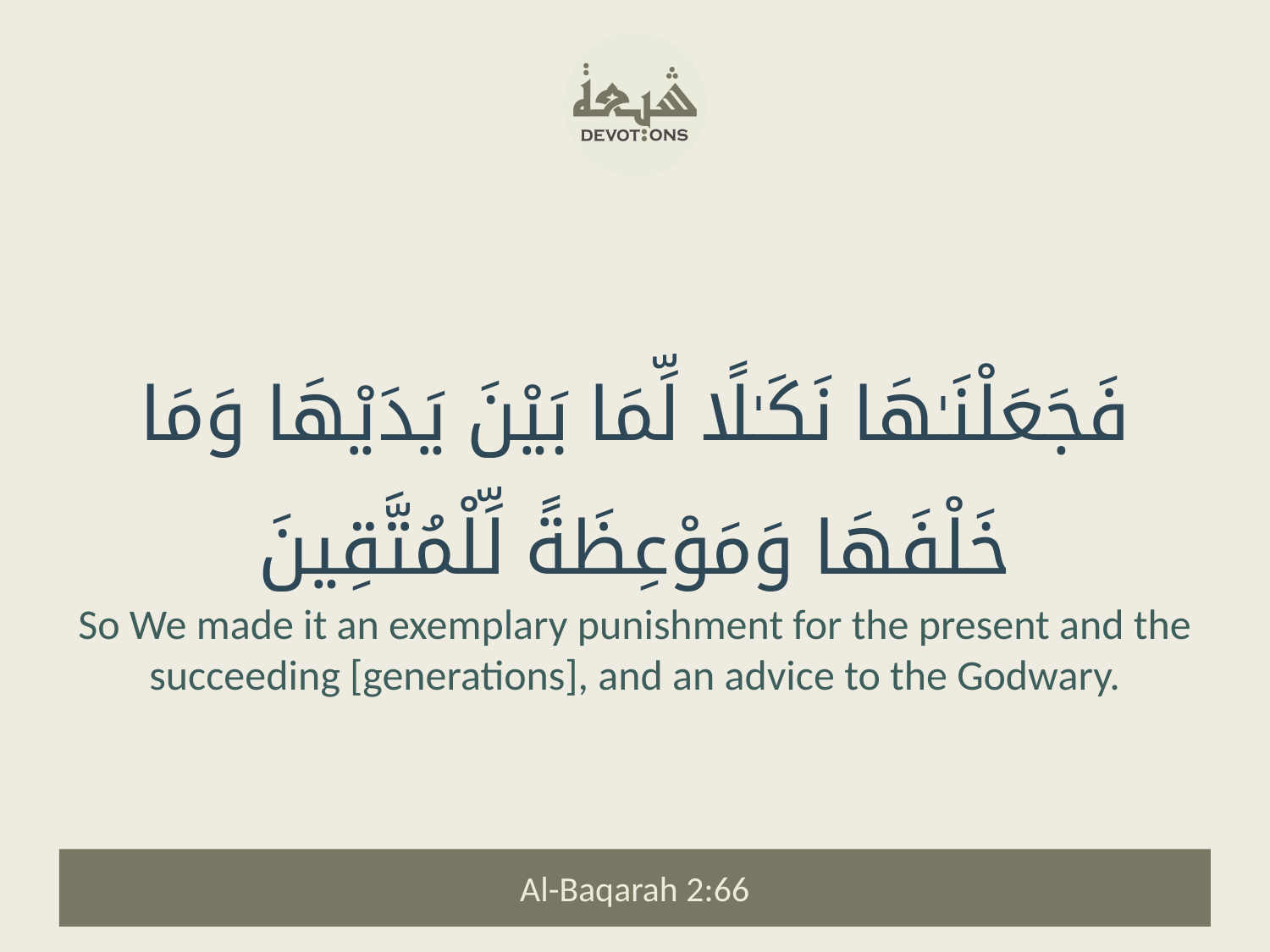

فَجَعَلْنَـٰهَا نَكَـٰلًا لِّمَا بَيْنَ يَدَيْهَا وَمَا خَلْفَهَا وَمَوْعِظَةً لِّلْمُتَّقِينَ
So We made it an exemplary punishment for the present and the succeeding [generations], and an advice to the Godwary.
Al-Baqarah 2:66